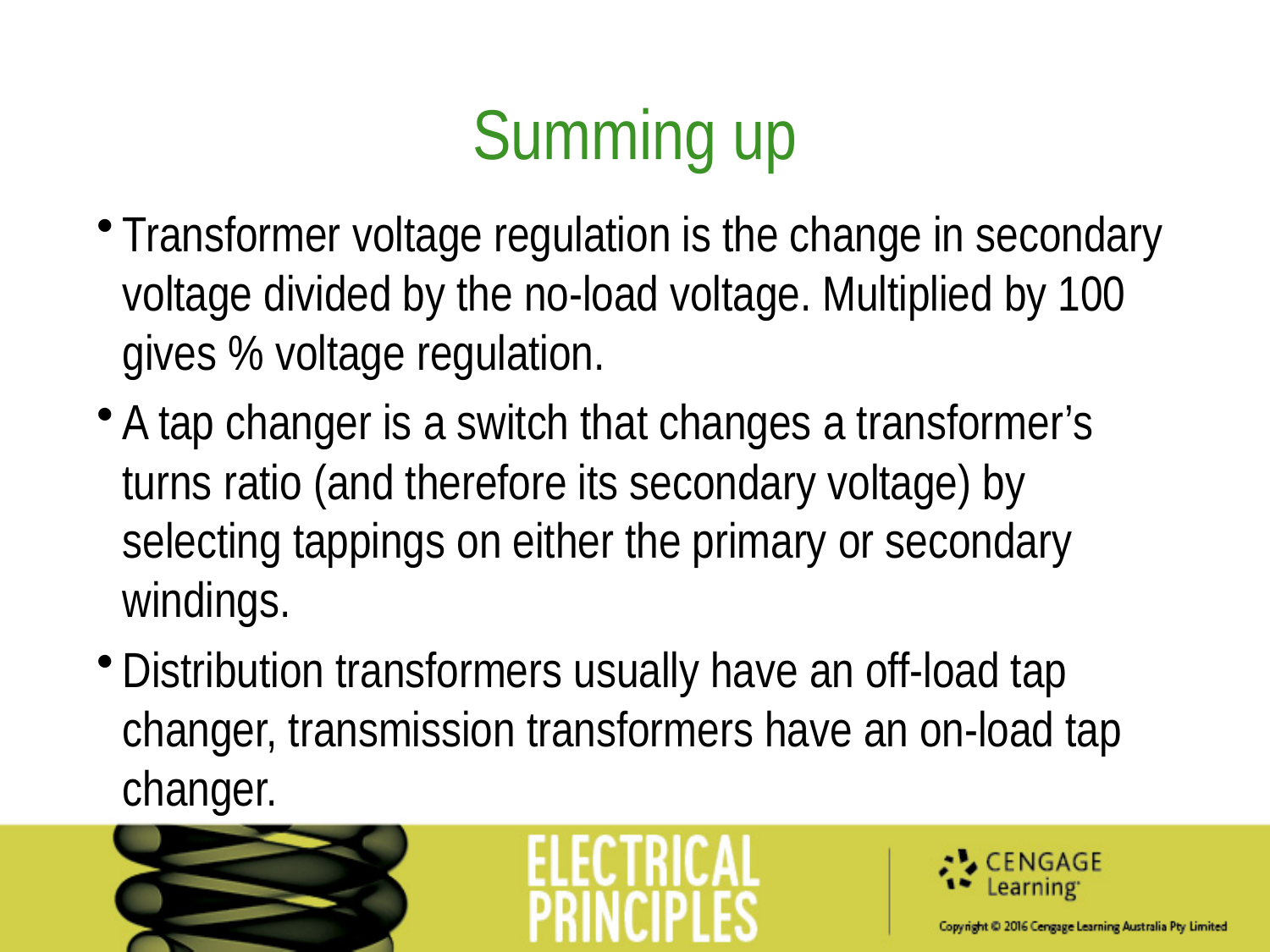

Summing up

Transformer voltage regulation is the change in secondary voltage divided by the no-load voltage. Multiplied by 100 gives % voltage regulation.
A tap changer is a switch that changes a transformer’s turns ratio (and therefore its secondary voltage) by selecting tappings on either the primary or secondary windings.
Distribution transformers usually have an off-load tap changer, transmission transformers have an on-load tap changer.